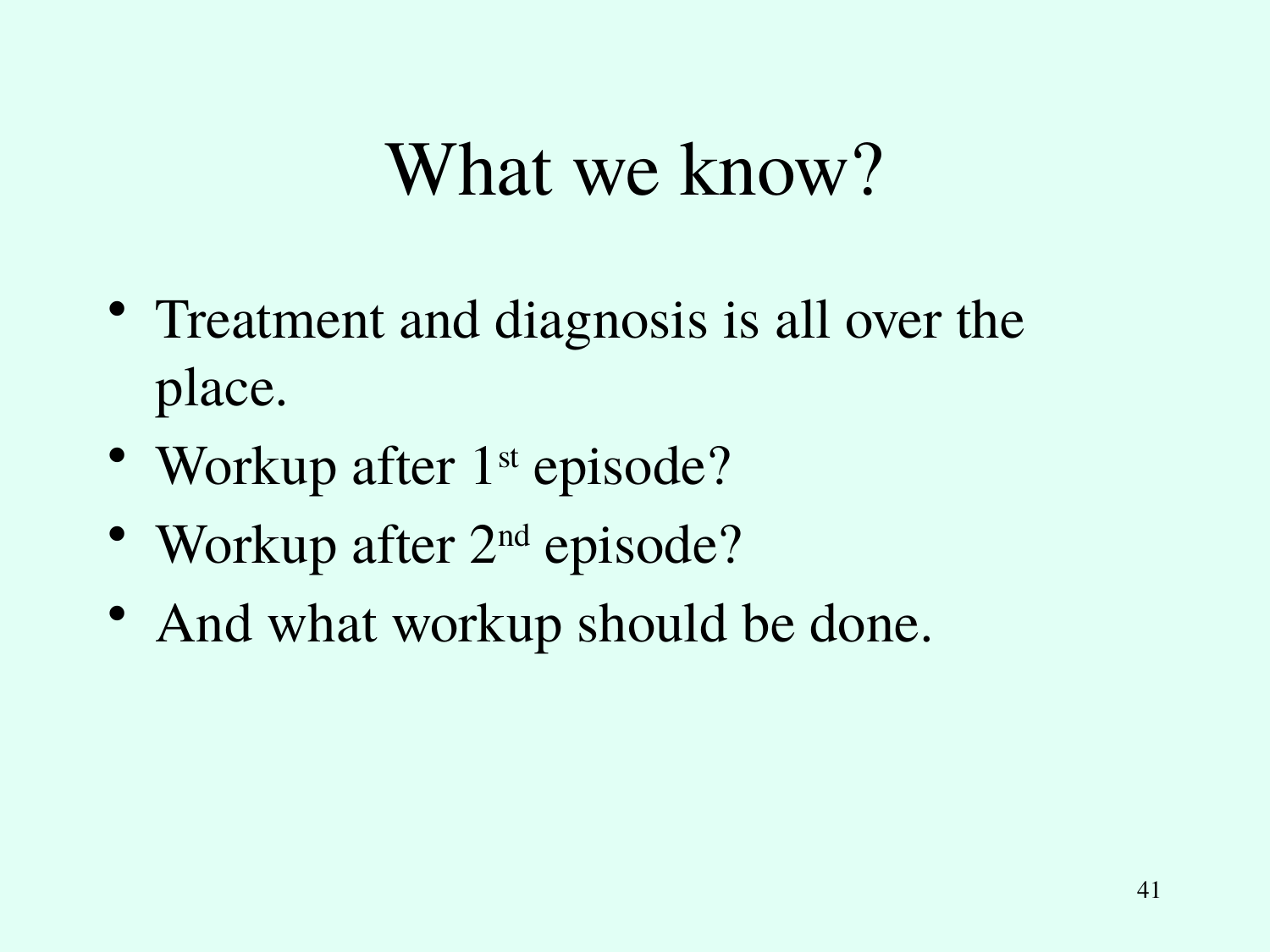

What we know?
Treatment and diagnosis is all over the place.
Workup after 1st episode?
Workup after 2nd episode?
And what workup should be done.

41